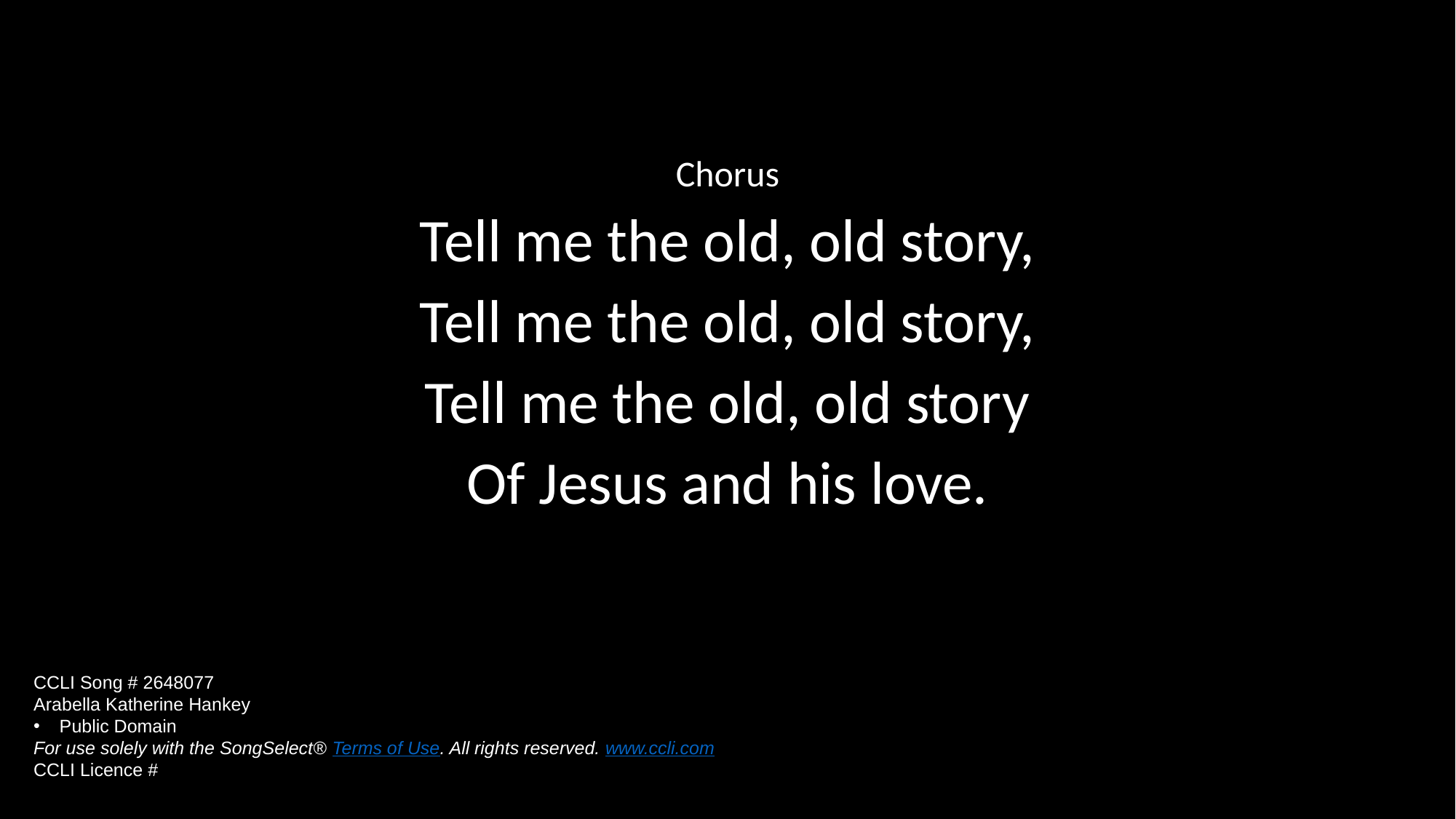

Chorus
Tell me the old, old story,
Tell me the old, old story,
Tell me the old, old story
Of Jesus and his love.
CCLI Song # 2648077
Arabella Katherine Hankey
Public Domain
For use solely with the SongSelect® Terms of Use. All rights reserved. www.ccli.com
CCLI Licence #